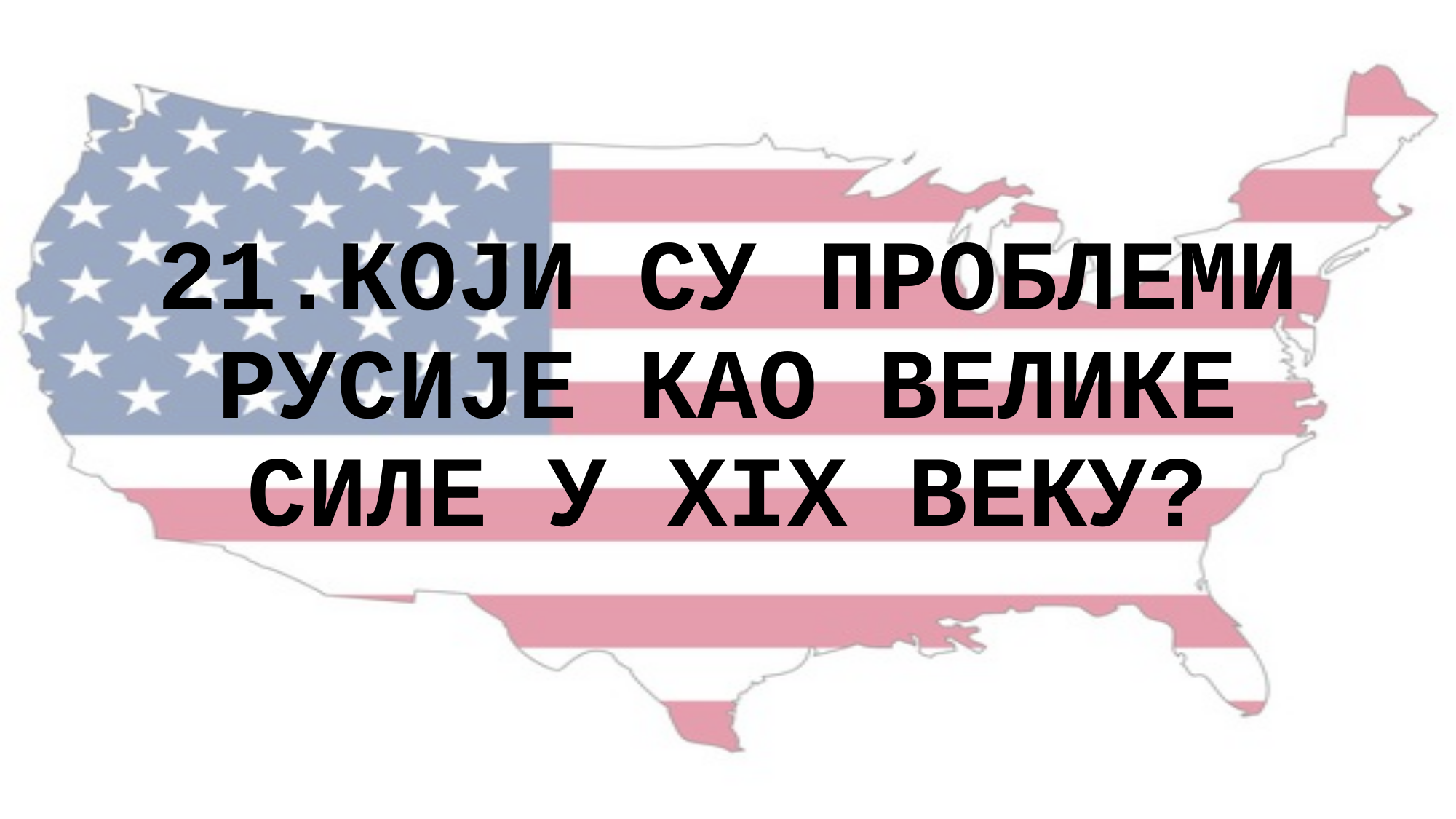

21.КОЈИ СУ ПРОБЛЕМИ РУСИЈЕ КАО ВЕЛИКЕ СИЛЕ У XIX ВЕКУ?